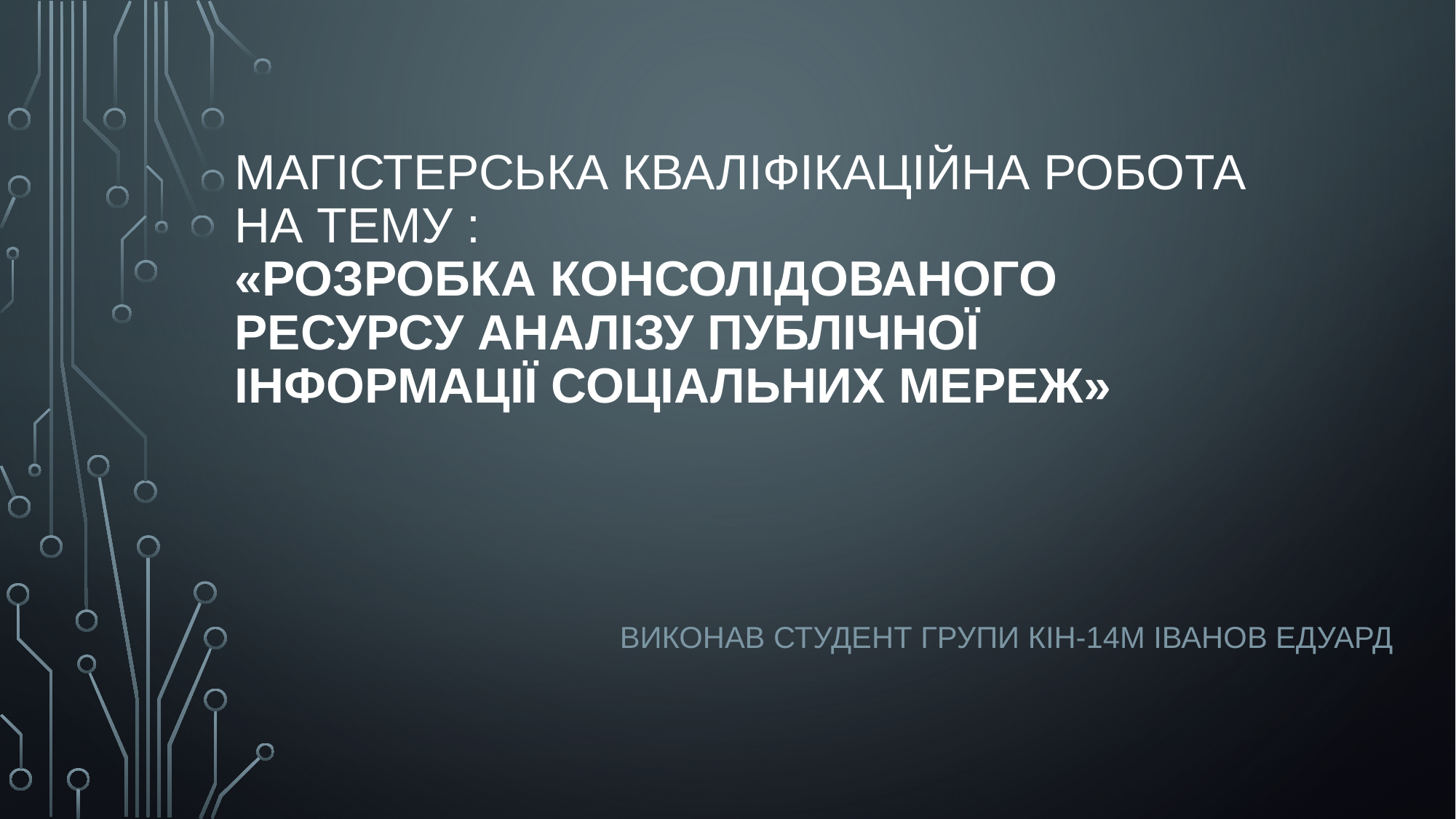

# Магістерська кваліфікаційна робота на тему : «Розробка консолідованого ресурсу аналізу публічної інформації соціальних мереж»
Виконав студент групи КІН-14м Іванов Едуард